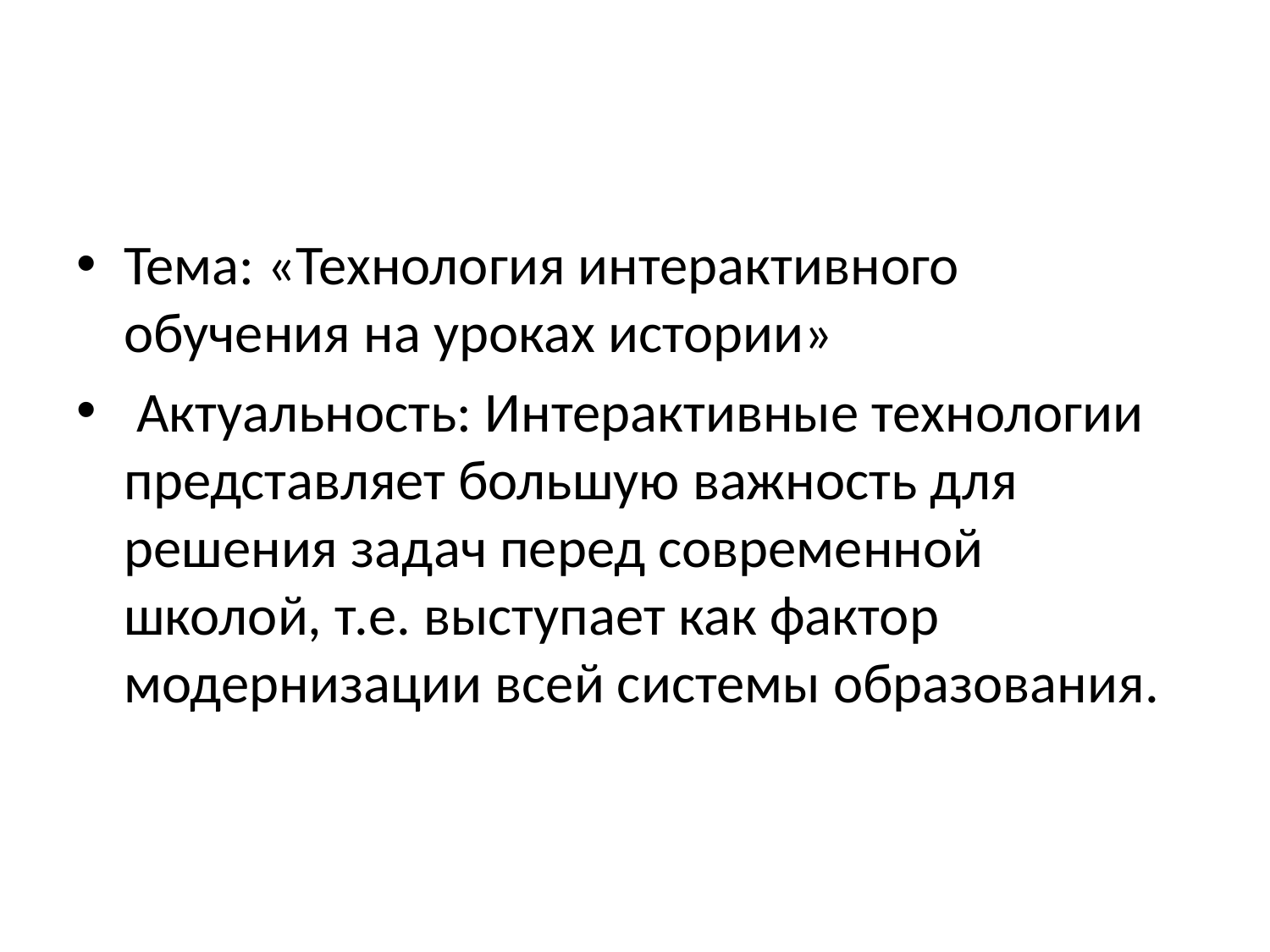

#
Тема: «Технология интерактивного обучения на уроках истории»
 Актуальность: Интерактивные технологии представляет большую важность для решения задач перед современной школой, т.е. выступает как фактор модернизации всей системы образования.